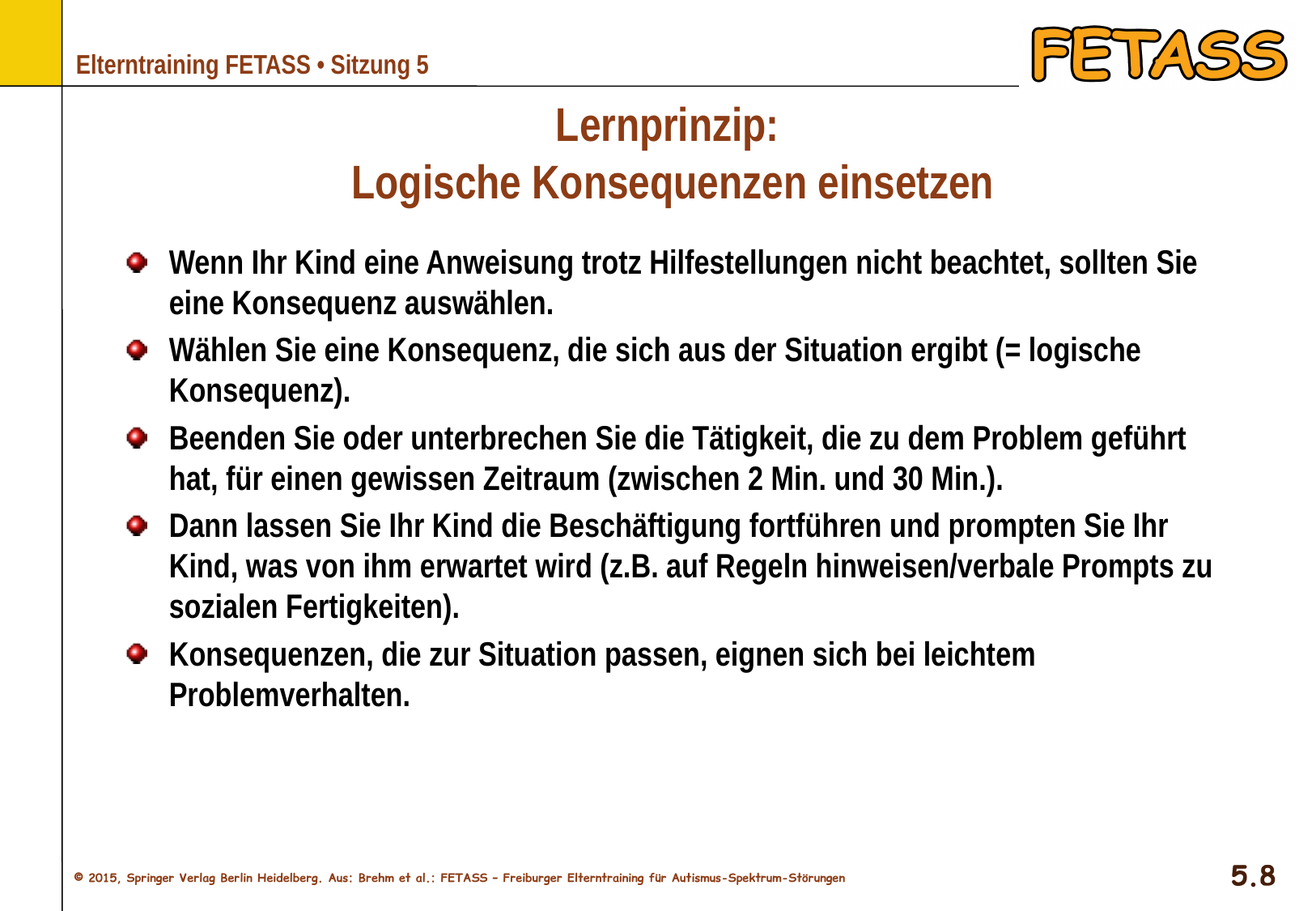

# Lernprinzip: Logische Konsequenzen einsetzen
Wenn Ihr Kind eine Anweisung trotz Hilfestellungen nicht beachtet, sollten Sie eine Konsequenz auswählen.
Wählen Sie eine Konsequenz, die sich aus der Situation ergibt (= logische Konsequenz).
Beenden Sie oder unterbrechen Sie die Tätigkeit, die zu dem Problem geführt hat, für einen gewissen Zeitraum (zwischen 2 Min. und 30 Min.).
Dann lassen Sie Ihr Kind die Beschäftigung fortführen und prompten Sie Ihr Kind, was von ihm erwartet wird (z.B. auf Regeln hinweisen/verbale Prompts zu sozialen Fertigkeiten).
Konsequenzen, die zur Situation passen, eignen sich bei leichtem Problemverhalten.
5.8